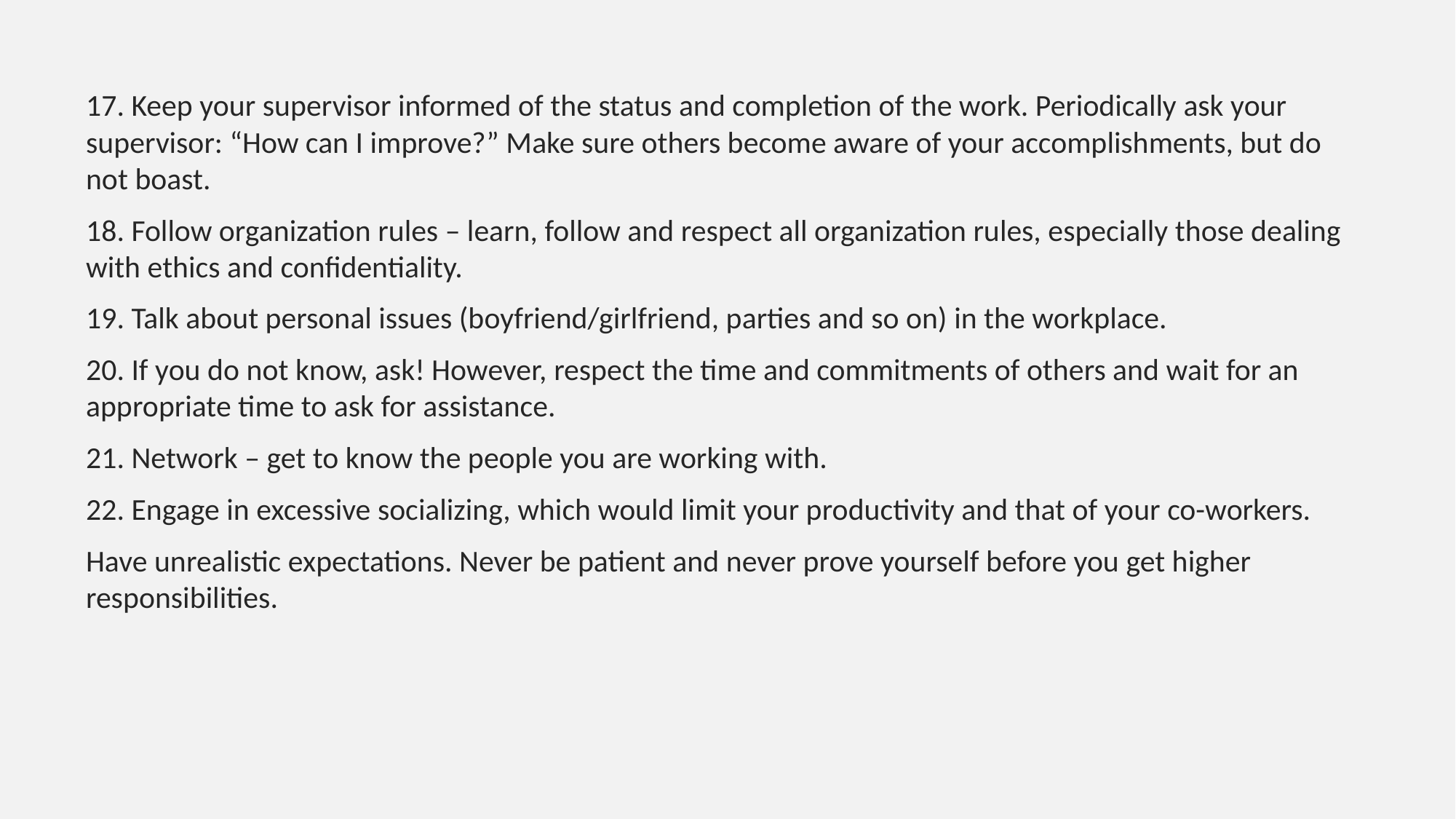

17. Keep your supervisor informed of the status and completion of the work. Periodically ask your supervisor: “How can I improve?” Make sure others become aware of your accomplishments, but do not boast.
18. Follow organization rules – learn, follow and respect all organization rules, especially those dealing with ethics and confidentiality.
19. Talk about personal issues (boyfriend/girlfriend, parties and so on) in the workplace.
20. If you do not know, ask! However, respect the time and commitments of others and wait for an appropriate time to ask for assistance.
21. Network – get to know the people you are working with.
22. Engage in excessive socializing, which would limit your productivity and that of your co-workers.
Have unrealistic expectations. Never be patient and never prove yourself before you get higher responsibilities.